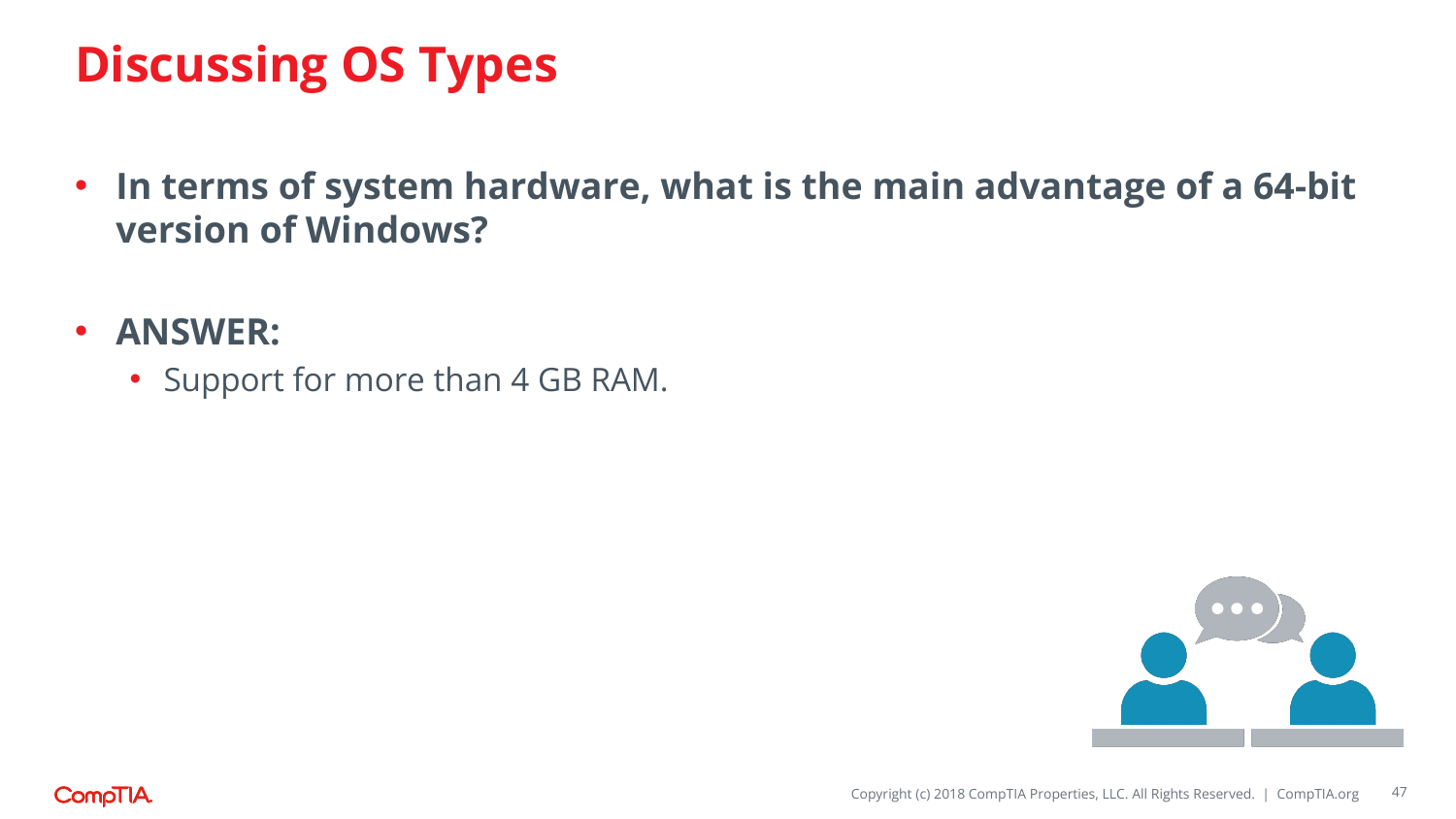

# Discussing OS Types
In terms of system hardware, what is the main advantage of a 64-bit version of Windows?

ANSWER:​
Support for more than 4 GB RAM.

47